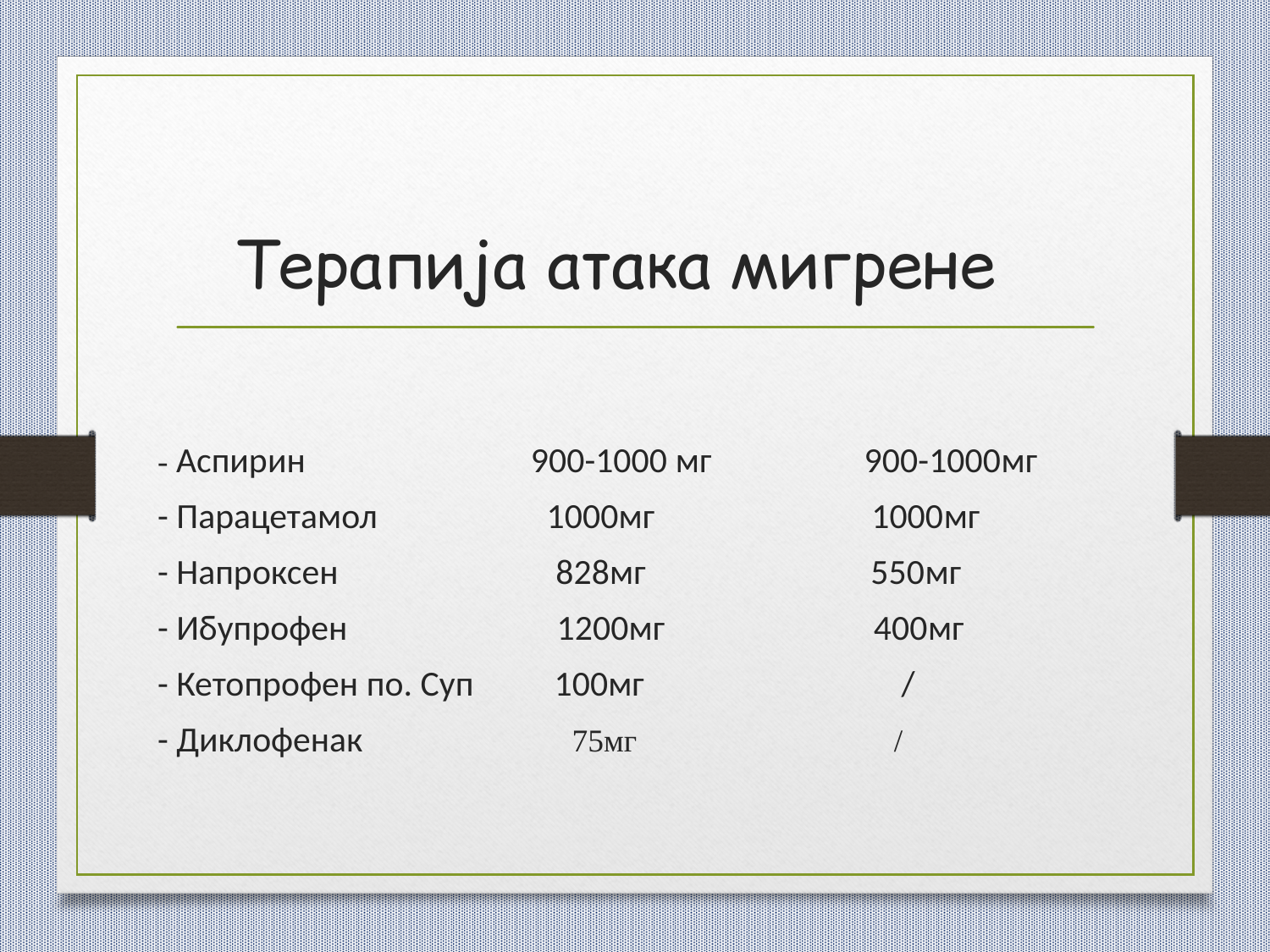

# Терапија атака мигрене
- Аспирин                            900-1000 мг                   900-1000мг
- Парацетамол                     1000мг                           1000мг
- Напроксен                           828мг                            550мг
- Ибупрофен                          1200мг                          400мг
- Кетопрофен по. Суп          100мг                                /
- Диклофенак                          75мг                                /